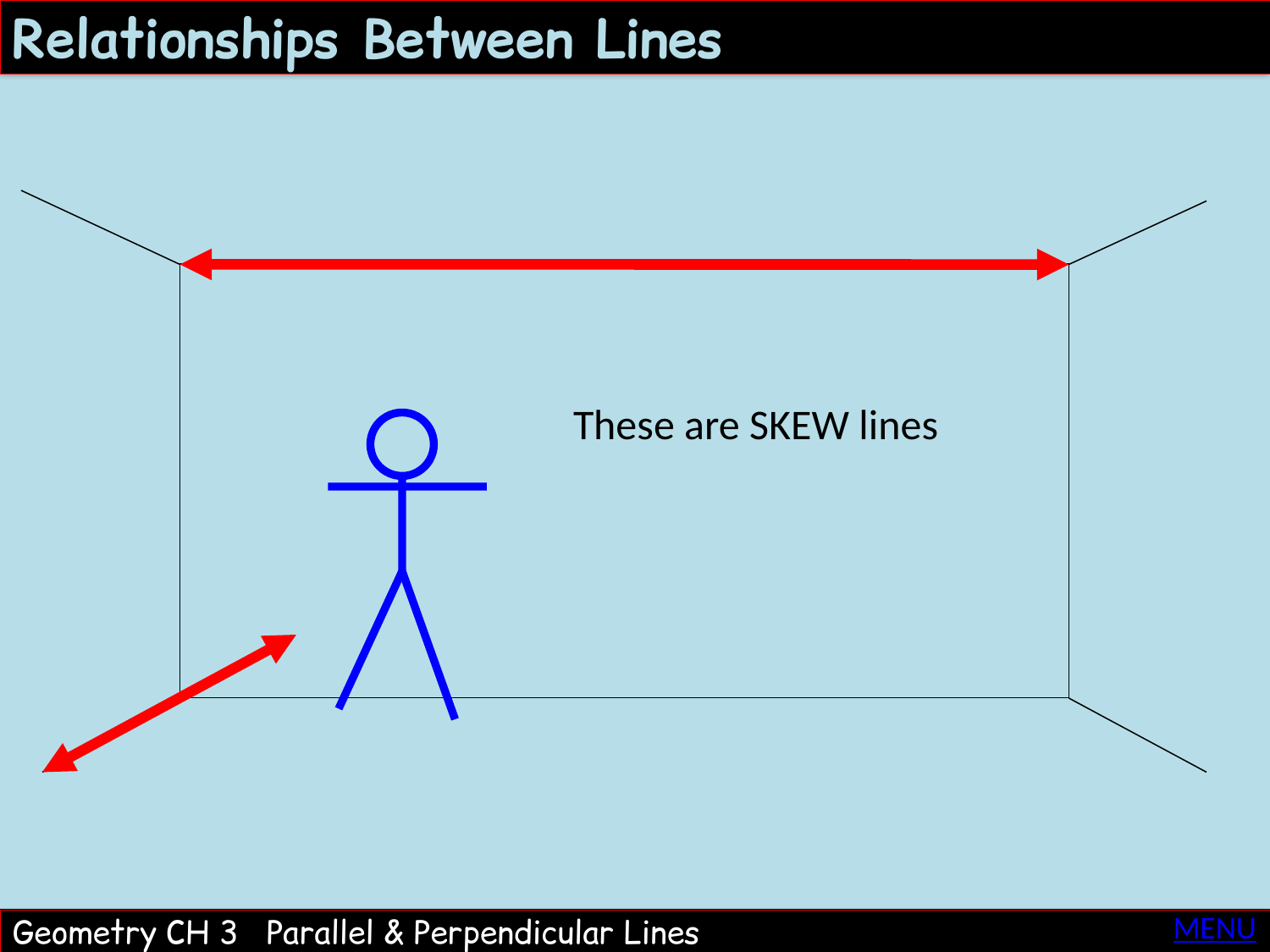

Relationships Between Lines

These are SKEW lines

MENU
Geometry CH 3	Parallel & Perpendicular Lines